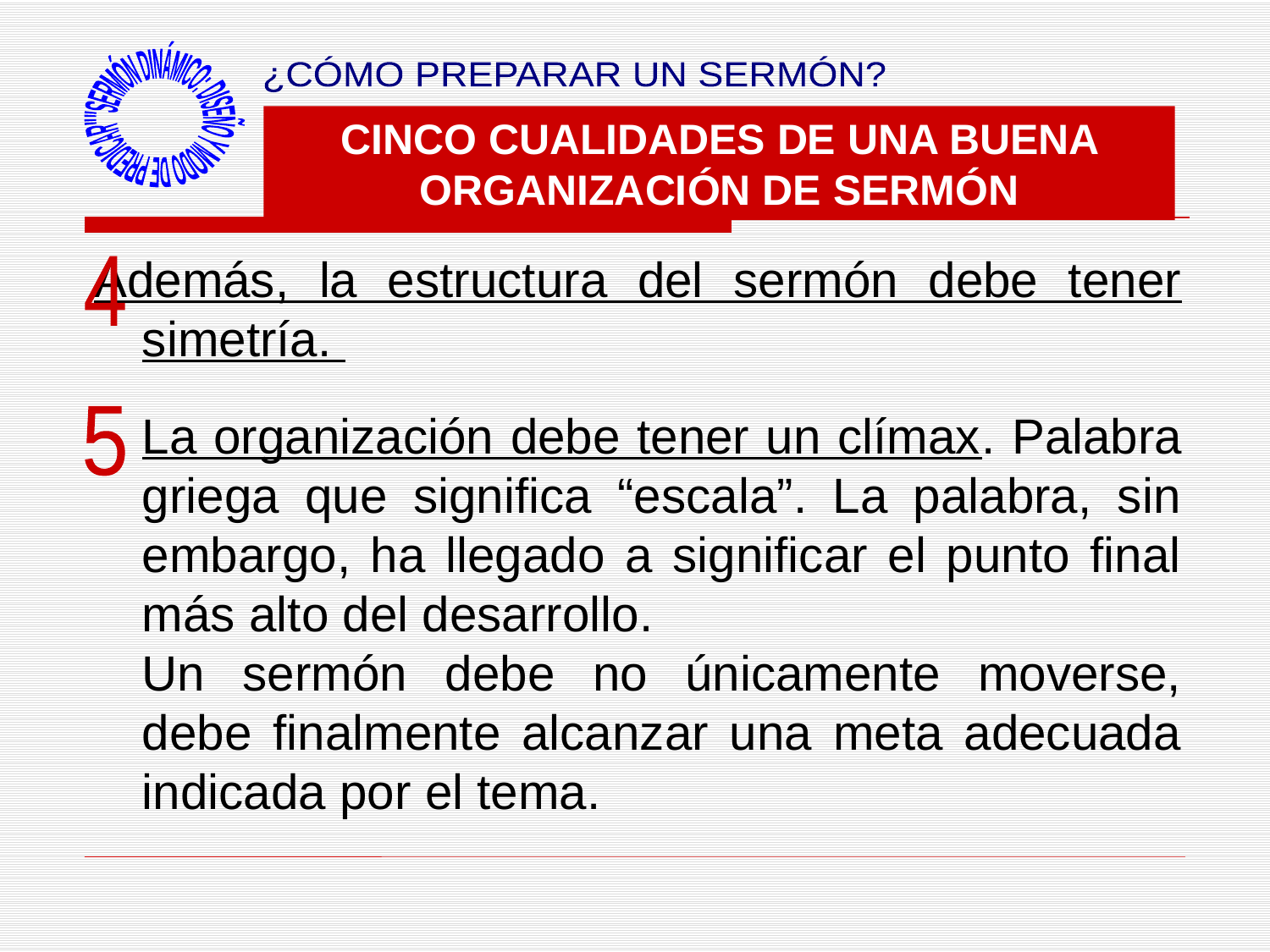

"SERMÓN DINÁMICO: DISEÑO Y MODO DE PREDICAR"
¿CÓMO PREPARAR UN SERMÓN?
CINCO CUALIDADES DE UNA BUENA ORGANIZACIÓN DE SERMÓN
Además, la estructura del sermón debe tener simetría.

	La organización debe tener un clímax. Palabra griega que significa “escala”. La palabra, sin embargo, ha llegado a significar el punto final más alto del desarrollo.
	Un sermón debe no únicamente moverse, debe finalmente alcanzar una meta adecuada indicada por el tema.

4
5